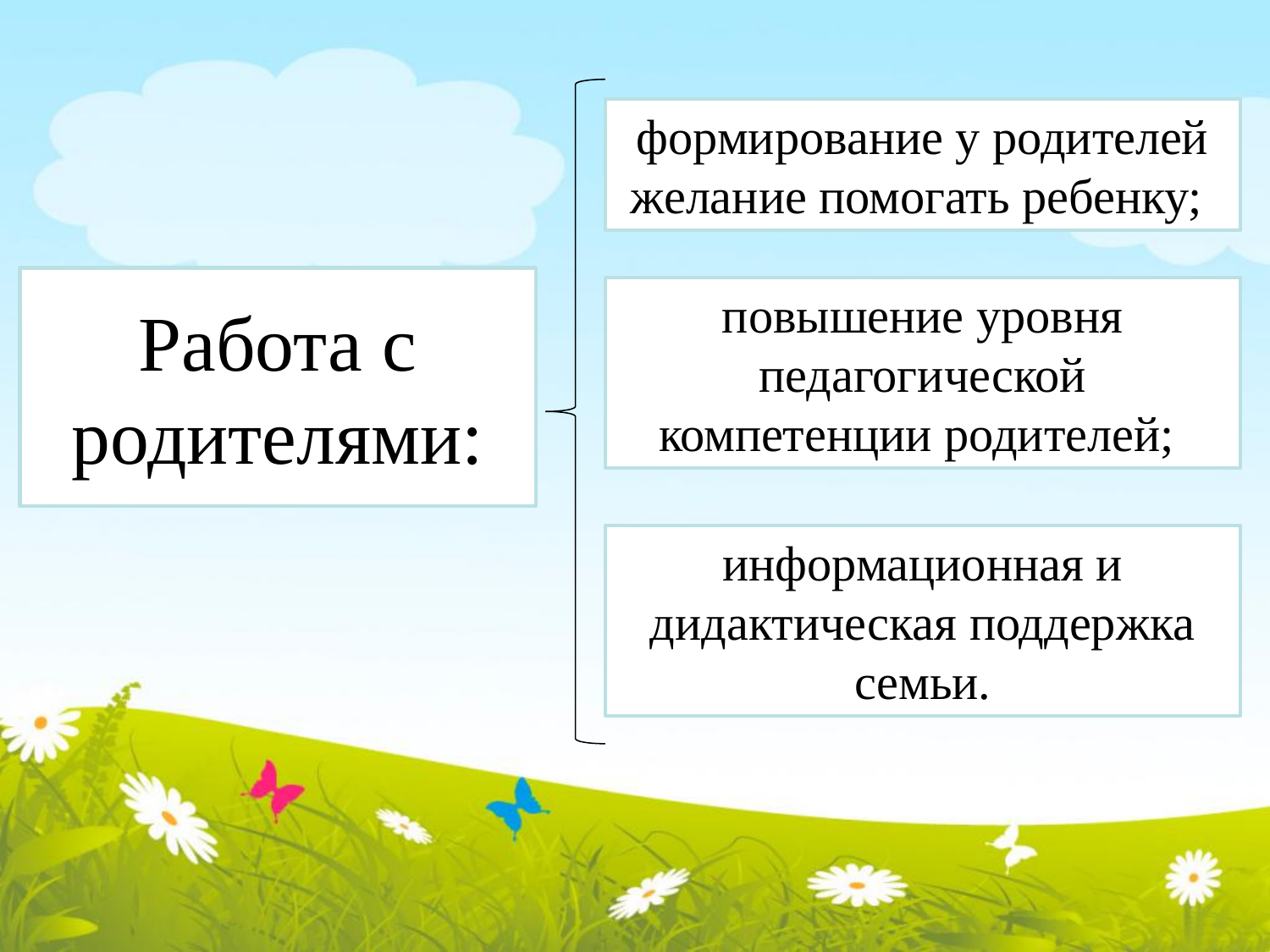

формирование у родителей желание помогать ребенку;
# Работа с родителями:
повышение уровня педагогической компетенции родителей;
информационная и дидактическая поддержка семьи.